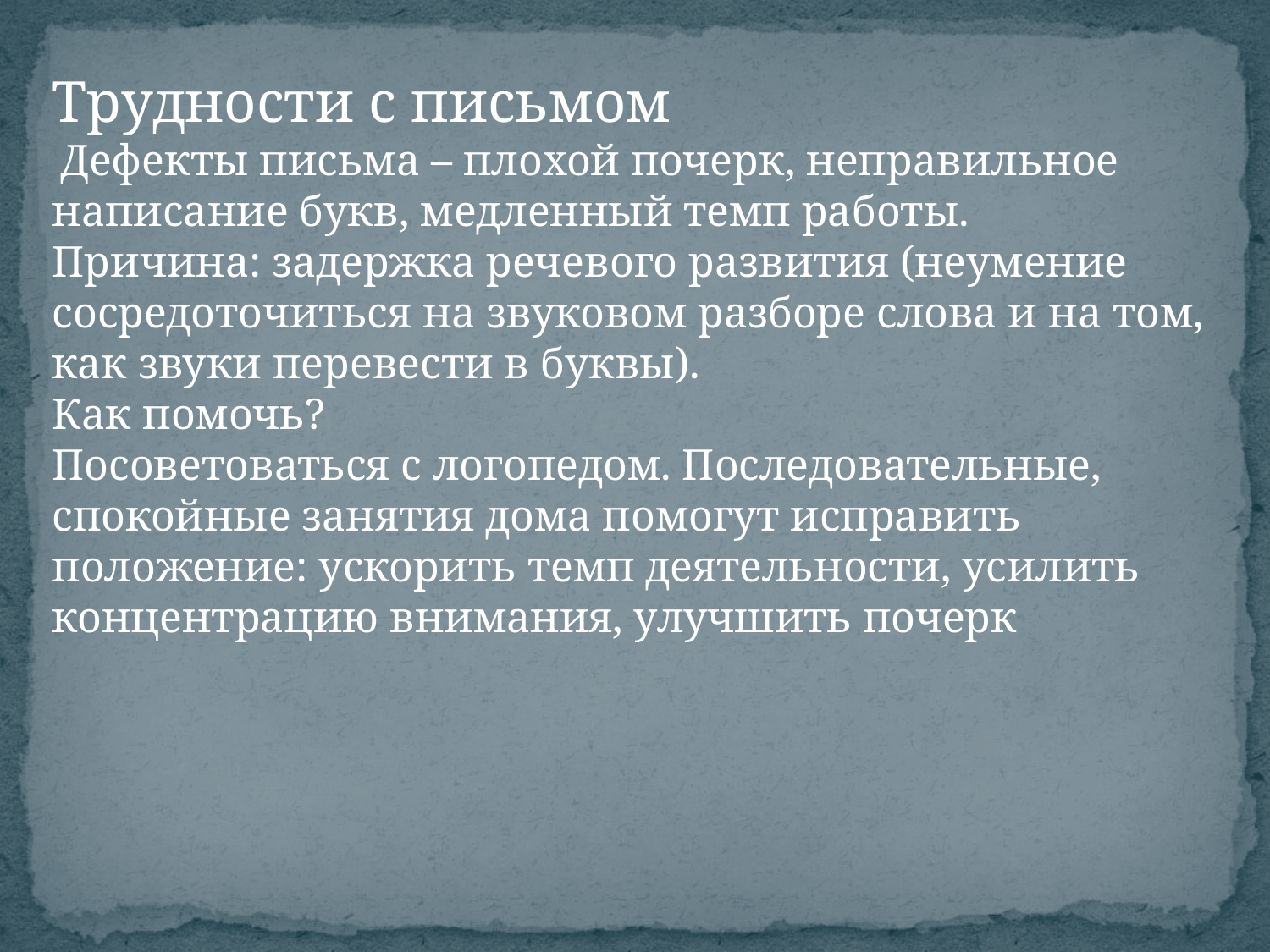

Трудности с письмом
 Дефекты письма – плохой почерк, неправильное написание букв, медленный темп работы.
Причина: задержка речевого развития (неумение сосредоточиться на звуковом разборе слова и на том, как звуки перевести в буквы).
Как помочь?
Посоветоваться с логопедом. Последовательные, спокойные занятия дома помогут исправить положение: ускорить темп деятельности, усилить концентрацию внимания, улучшить почерк